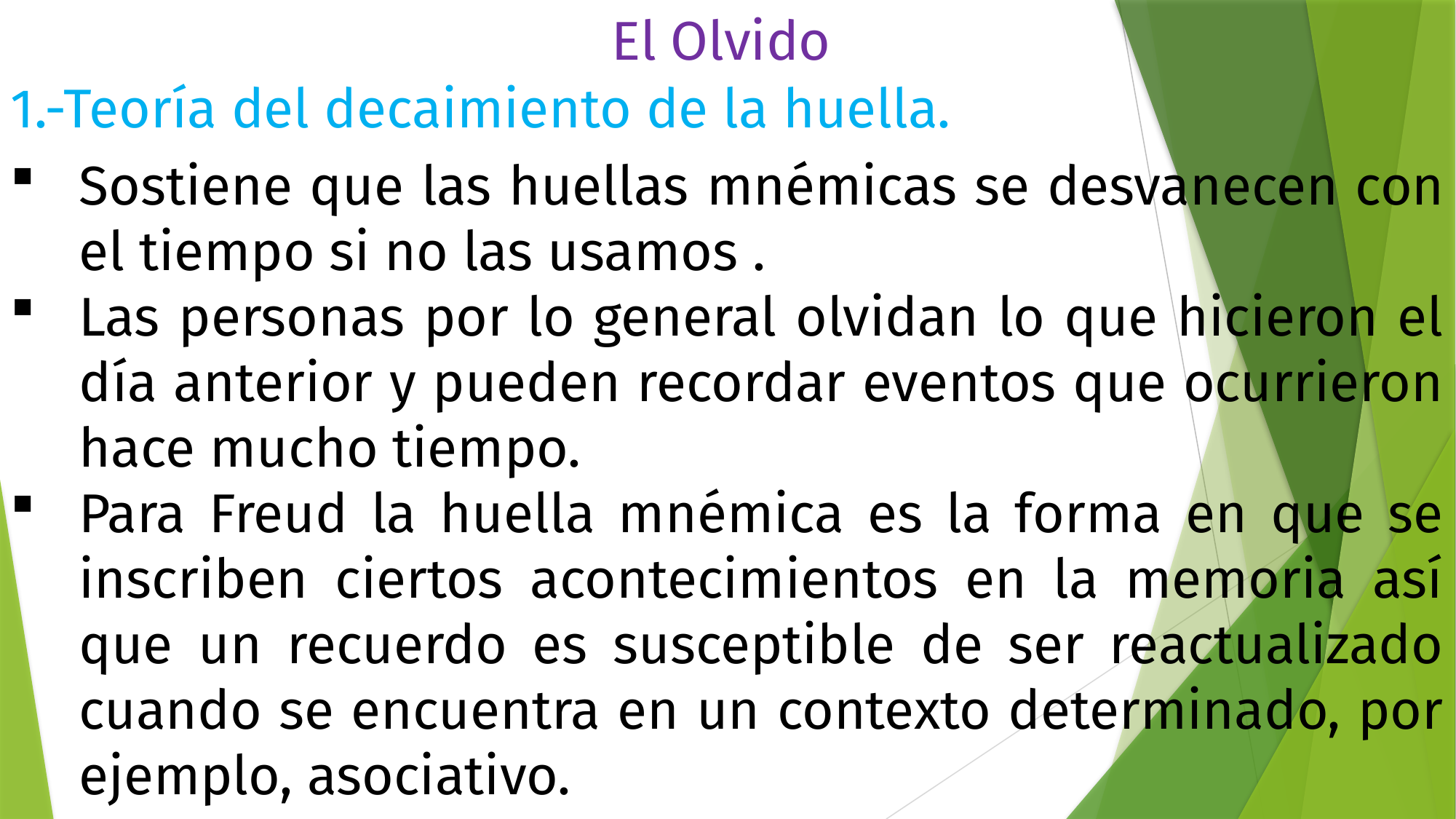

# El Olvido
1.-Teoría del decaimiento de la huella.
Sostiene que las huellas mnémicas se desvanecen con el tiempo si no las usamos .
Las personas por lo general olvidan lo que hicieron el día anterior y pueden recordar eventos que ocurrieron hace mucho tiempo.
Para Freud la huella mnémica es la forma en que se inscriben ciertos acontecimientos en la memoria así que un recuerdo es susceptible de ser reactualizado cuando se encuentra en un contexto determinado, por ejemplo, asociativo.